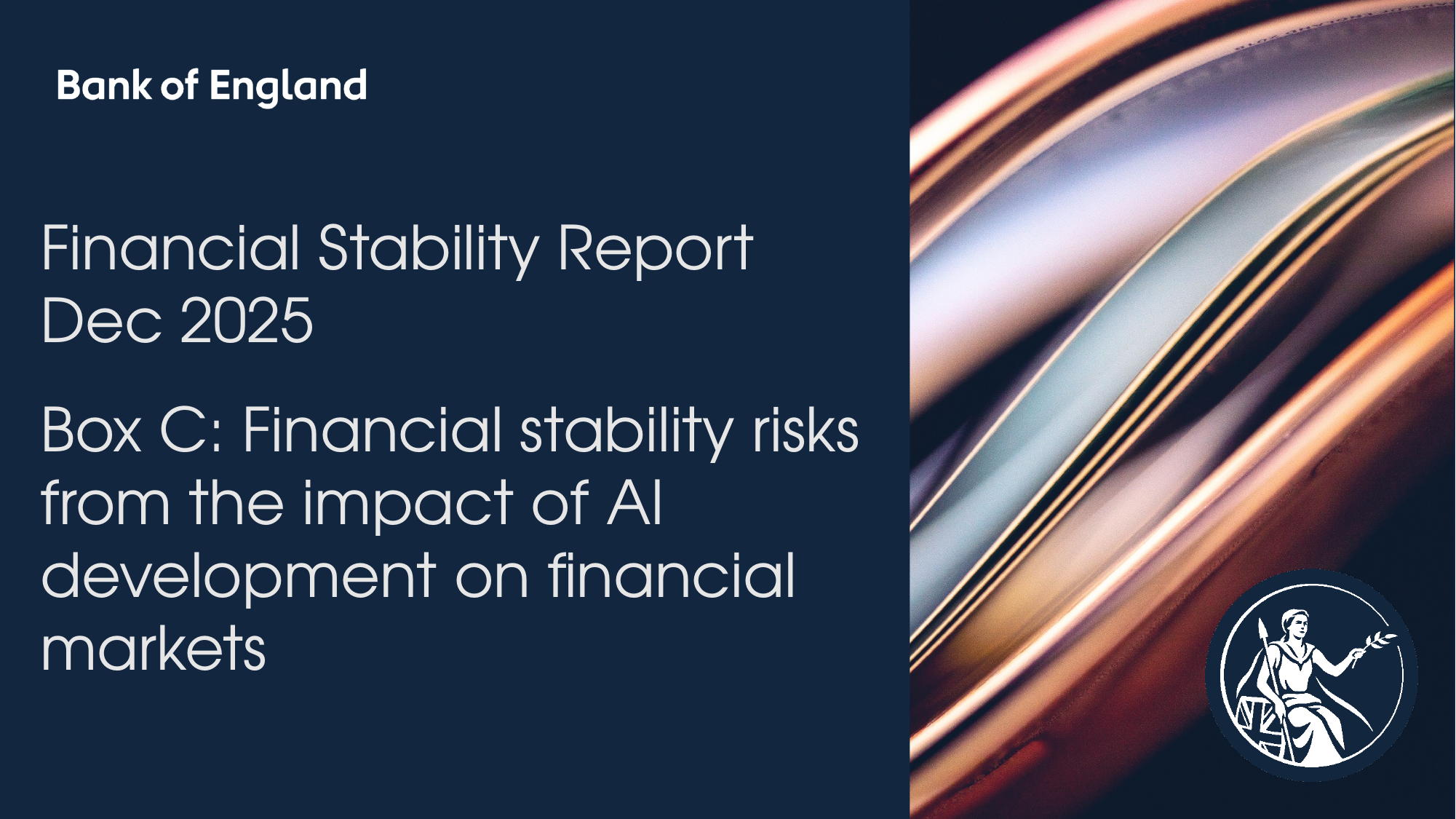

Financial Stability Report
Dec 2025
Box C: Financial stability risks from the impact of AI development on financial markets